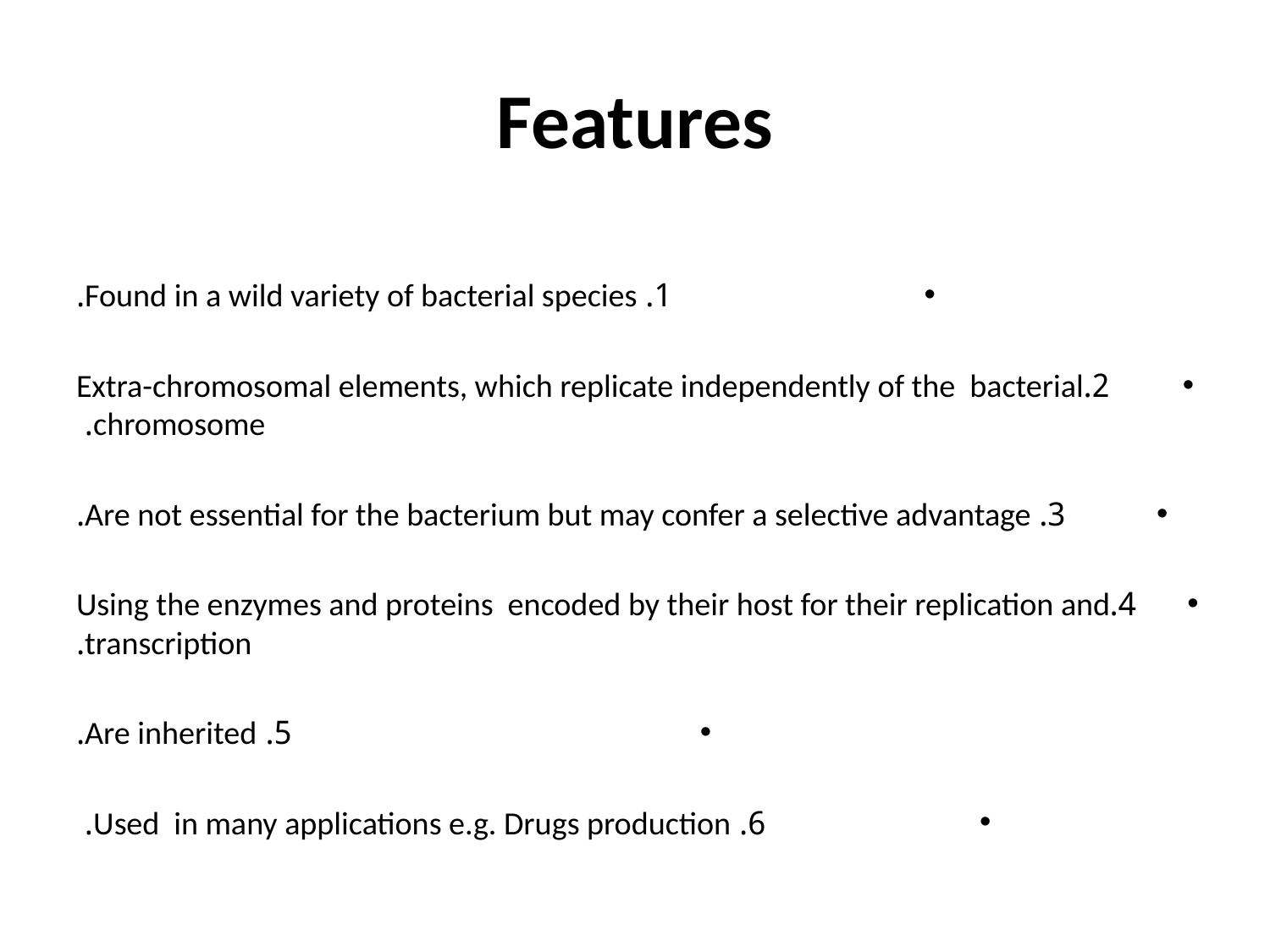

# Features

1. Found in a wild variety of bacterial species.

2.Extra-chromosomal elements, which replicate independently of the  bacterial chromosome.

3. Are not essential for the bacterium but may confer a selective advantage.

4.Using the enzymes and proteins  encoded by their host for their replication and transcription.

5. Are inherited.

6. Used  in many applications e.g. Drugs production.